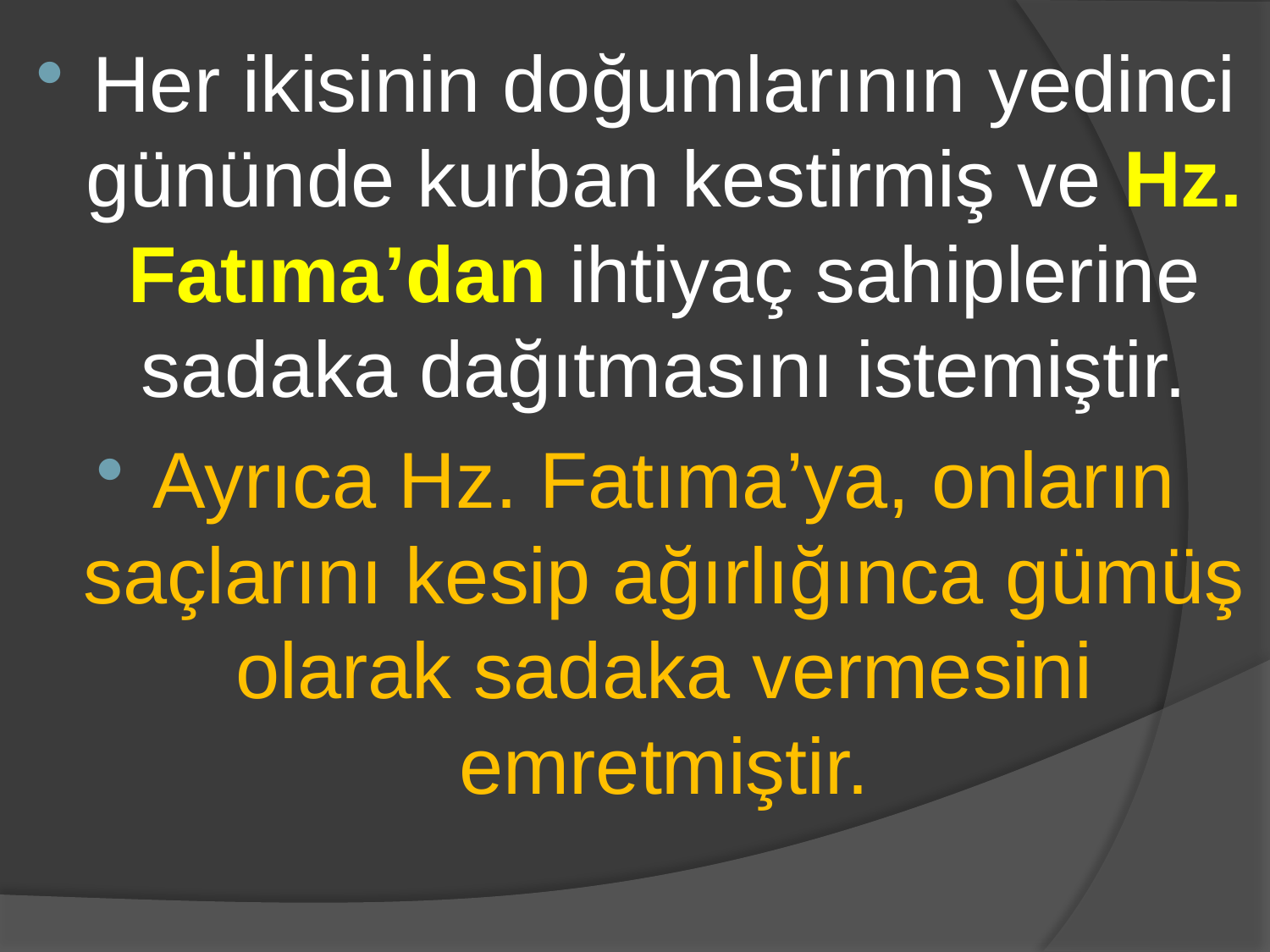

Her ikisinin doğumlarının yedinci gününde kurban kestirmiş ve Hz. Fatıma’dan ihtiyaç sahiplerine sadaka dağıtmasını istemiştir.
Ayrıca Hz. Fatıma’ya, onların saçlarını kesip ağırlığınca gümüş olarak sadaka vermesini emretmiştir.